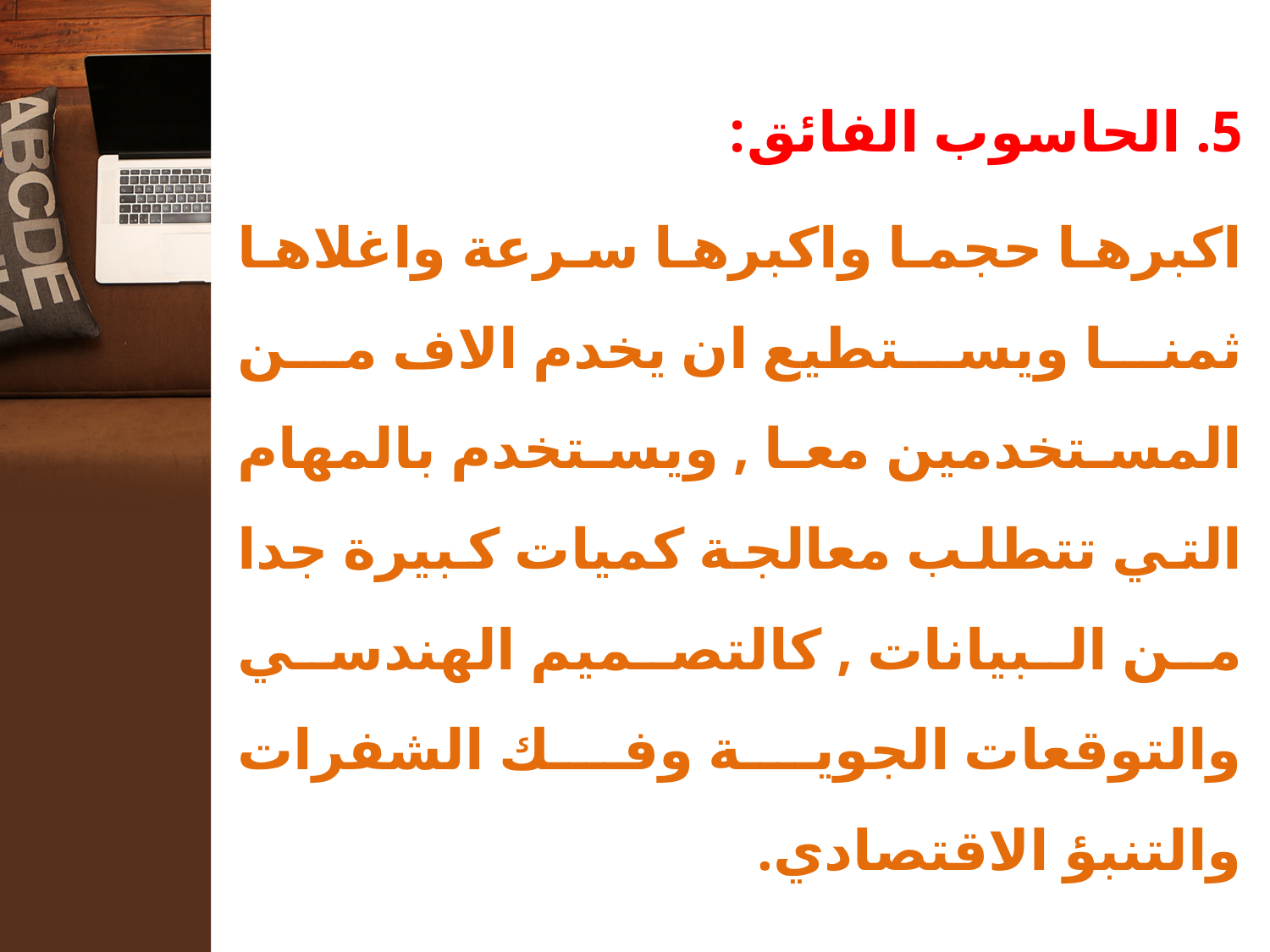

#
5. الحاسوب الفائق:
اكبرها حجما واكبرها سرعة واغلاها ثمنا ويستطيع ان يخدم الاف من المستخدمين معا , ويستخدم بالمهام التي تتطلب معالجة كميات كبيرة جدا من البيانات , كالتصميم الهندسي والتوقعات الجوية وفك الشفرات والتنبؤ الاقتصادي.